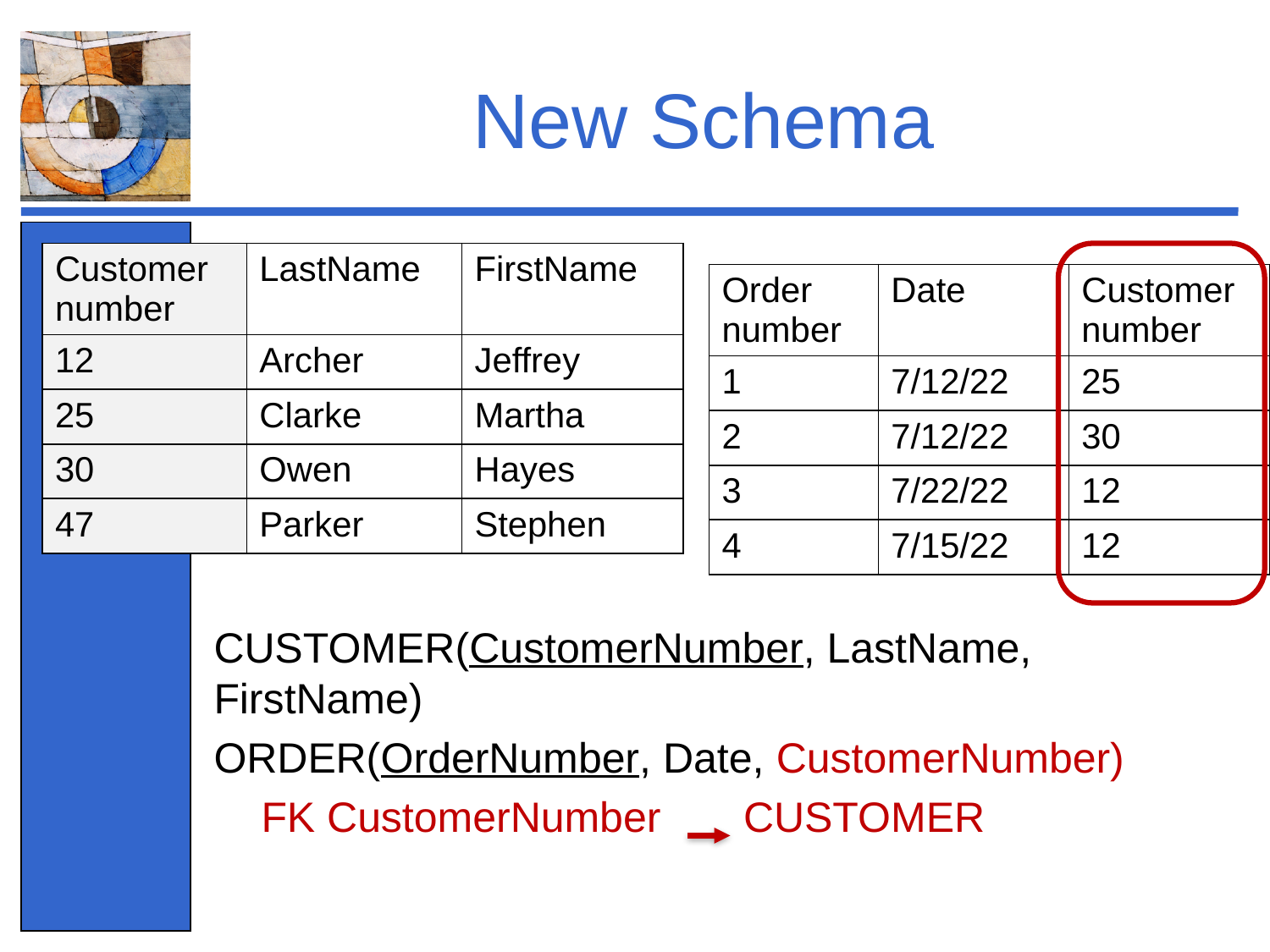

# New Schema

CUSTOMER(CustomerNumber, LastName, FirstName)
ORDER(OrderNumber, Date, CustomerNumber)
    FK CustomerNumber       CUSTOMER
| Customer number | LastName | FirstName |
| --- | --- | --- |
| 12 | Archer | Jeffrey |
| 25 | Clarke | Martha |
| 30 | Owen | Hayes |
| 47 | Parker | Stephen |

| Order number | Date | Customer number |
| --- | --- | --- |
| 1 | 7/12/22 | 25 |
| 2 | 7/12/22 | 30 |
| 3 | 7/22/22 | 12 |
| 4 | 7/15/22 | 12 |